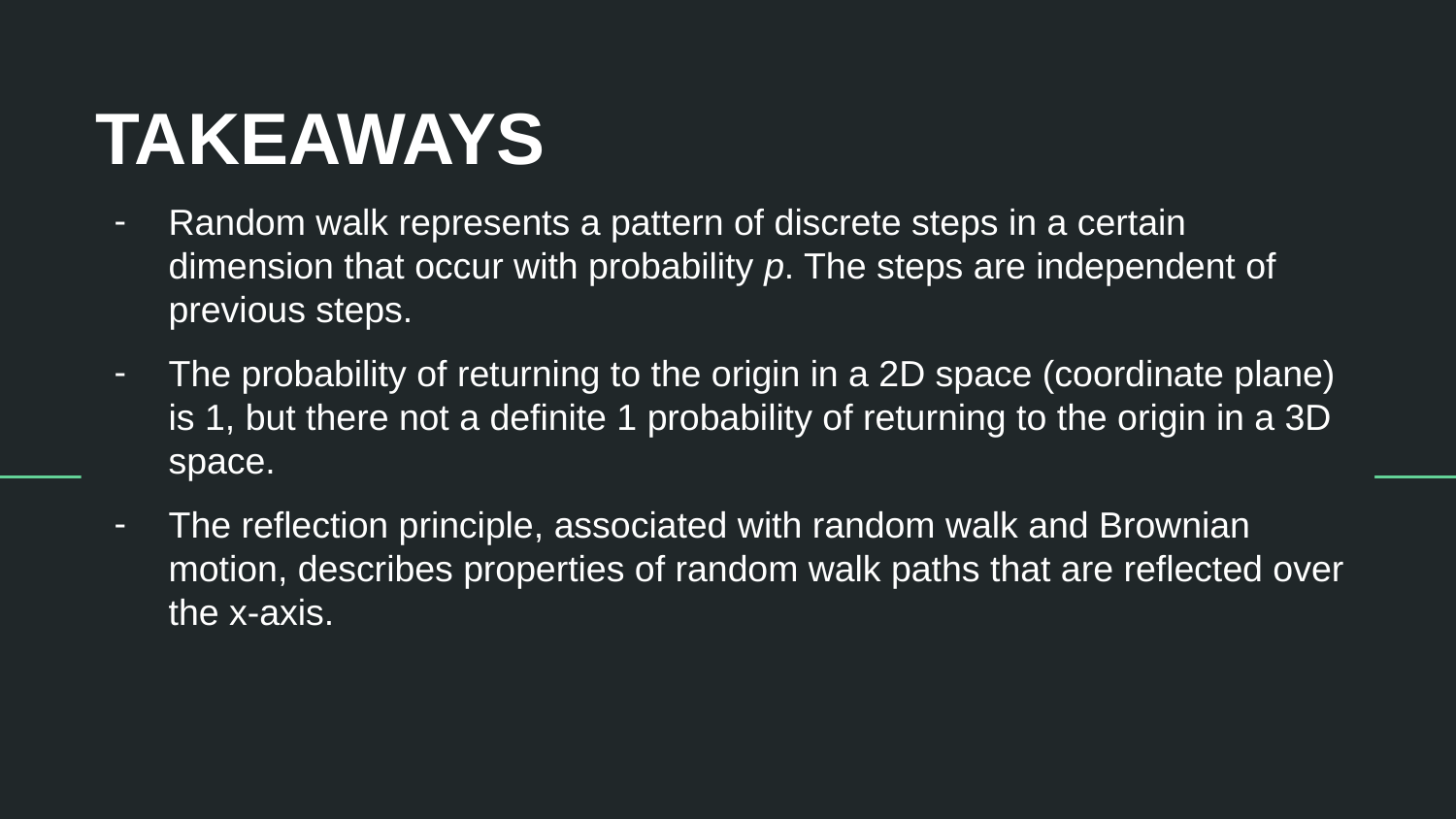

# TAKEAWAYS
Random walk represents a pattern of discrete steps in a certain dimension that occur with probability p. The steps are independent of previous steps.
The probability of returning to the origin in a 2D space (coordinate plane) is 1, but there not a definite 1 probability of returning to the origin in a 3D space.
The reflection principle, associated with random walk and Brownian motion, describes properties of random walk paths that are reflected over the x-axis.